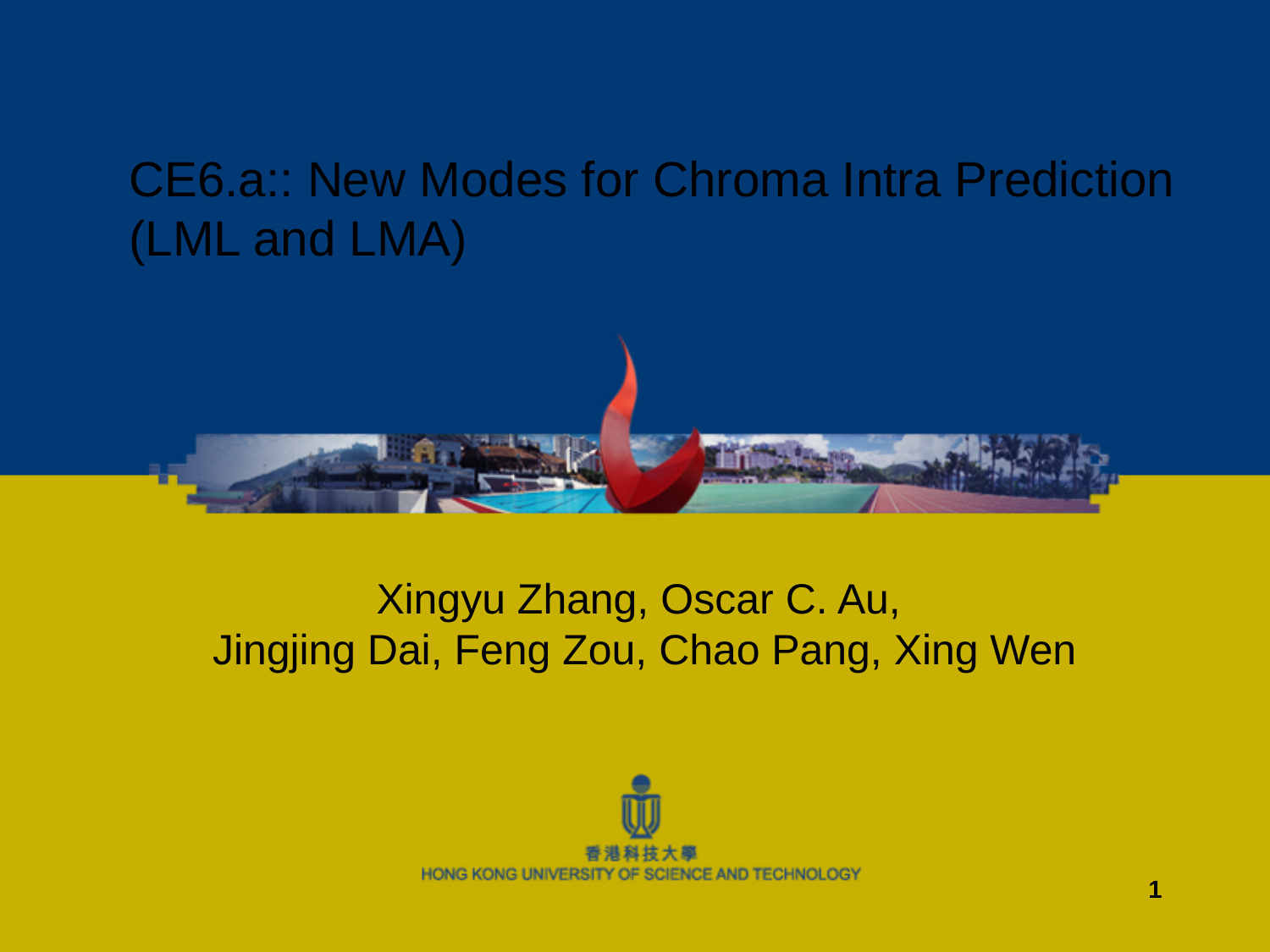

CE6.a:: New Modes for Chroma Intra Prediction (LML and LMA)
Xingyu Zhang, Oscar C. Au,
Jingjing Dai, Feng Zou, Chao Pang, Xing Wen

1